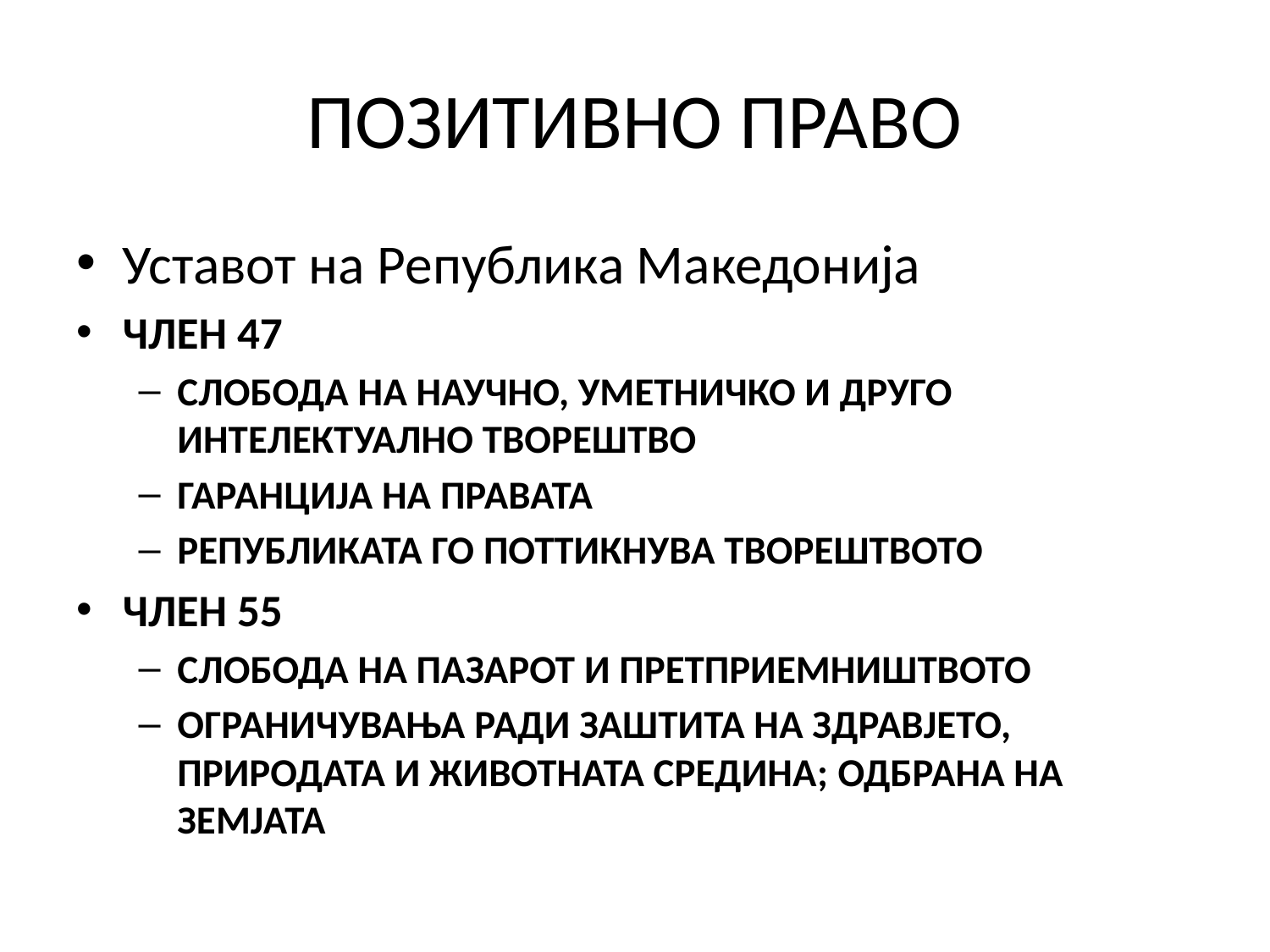

# ПОЗИТИВНО ПРАВО
Уставот на Република Македонија
ЧЛЕН 47
СЛОБОДА НА НАУЧНО, УМЕТНИЧКО И ДРУГО ИНТЕЛЕКТУАЛНО ТВОРЕШТВО
ГАРАНЦИЈА НА ПРАВАТА
РЕПУБЛИКАТА ГО ПОТТИКНУВА ТВОРЕШТВОТО
ЧЛЕН 55
СЛОБОДА НА ПАЗАРОТ И ПРЕТПРИЕМНИШТВОТО
ОГРАНИЧУВАЊА РАДИ ЗАШТИТА НА ЗДРАВЈЕТО, ПРИРОДАТА И ЖИВОТНАТА СРЕДИНА; ОДБРАНА НА ЗЕМЈАТА